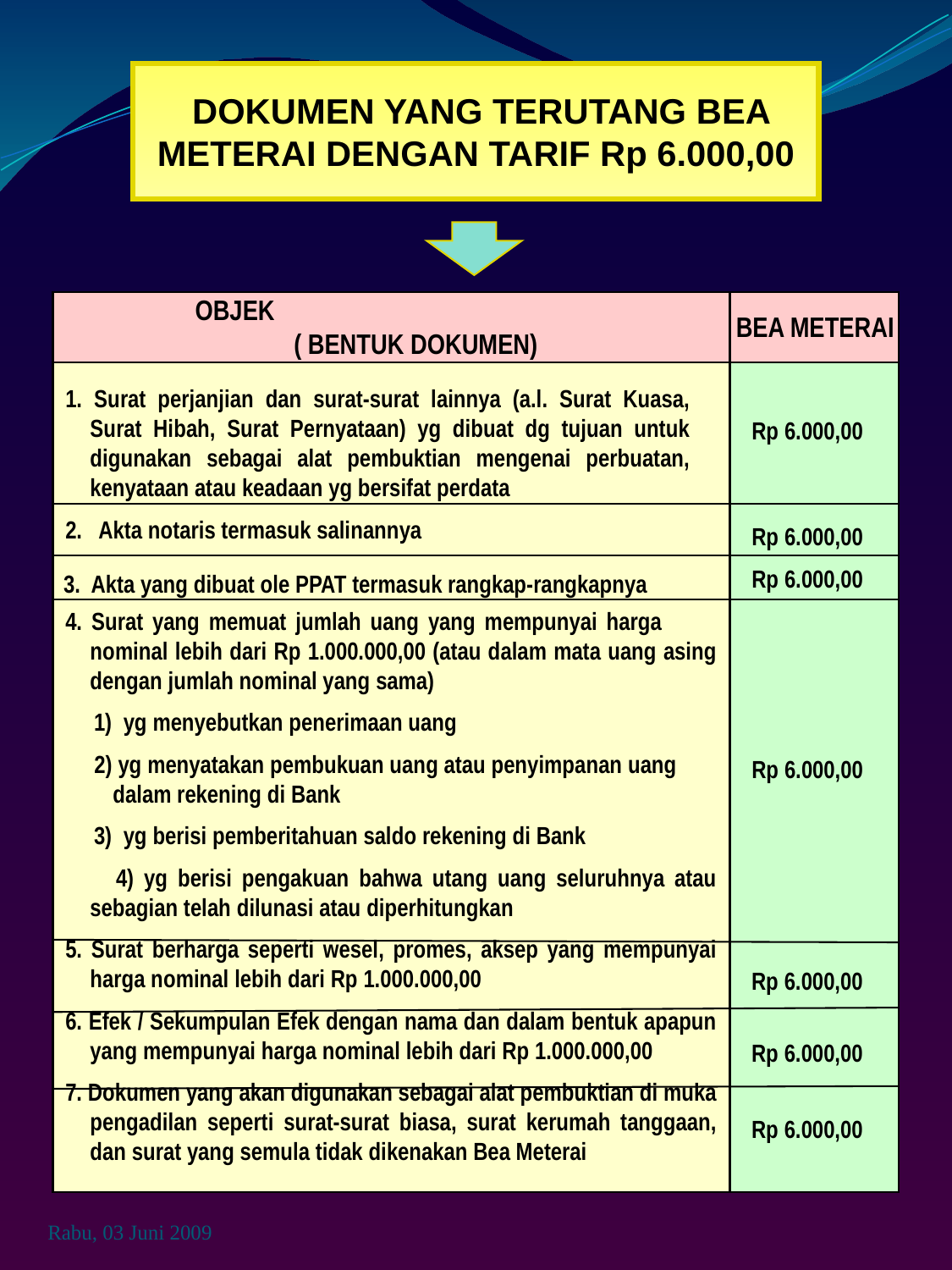

DOKUMEN YANG TERUTANG BEA METERAI DENGAN TARIF Rp 6.000,00

OBJEK                                                          ( BENTUK DOKUMEN)

BEA METERAI

1. Surat perjanjian dan surat-surat lainnya (a.l. Surat Kuasa, Surat Hibah, Surat Pernyataan) yg dibuat dg tujuan untuk digunakan sebagai alat pembuktian mengenai perbuatan, kenyataan atau keadaan yg bersifat perdata
Rp 6.000,00

2.   Akta notaris termasuk salinannya
Rp 6.000,00

Rp 6.000,00
3.  Akta yang dibuat ole PPAT termasuk rangkap-rangkapnya

4. Surat yang memuat jumlah uang yang mempunyai harga       nominal lebih dari Rp 1.000.000,00 (atau dalam mata uang asing dengan jumlah nominal yang sama)
     1)  yg menyebutkan penerimaan uang
     2) yg menyatakan pembukuan uang atau penyimpanan uang            dalam rekening di Bank
     3)  yg berisi pemberitahuan saldo rekening di Bank
     4) yg berisi pengakuan bahwa utang uang seluruhnya atau sebagian telah dilunasi atau diperhitungkan
5. Surat berharga seperti wesel, promes, aksep yang mempunyai harga nominal lebih dari Rp 1.000.000,00
6. Efek / Sekumpulan Efek dengan nama dan dalam bentuk apapun yang mempunyai harga nominal lebih dari Rp 1.000.000,00
7. Dokumen yang akan digunakan sebagai alat pembuktian di muka pengadilan seperti surat-surat biasa, surat kerumah tanggaan, dan surat yang semula tidak dikenakan Bea Meterai
Rp 6.000,00

Rp 6.000,00

Rp 6.000,00

Rp 6.000,00
Rabu, 03 Juni 2009